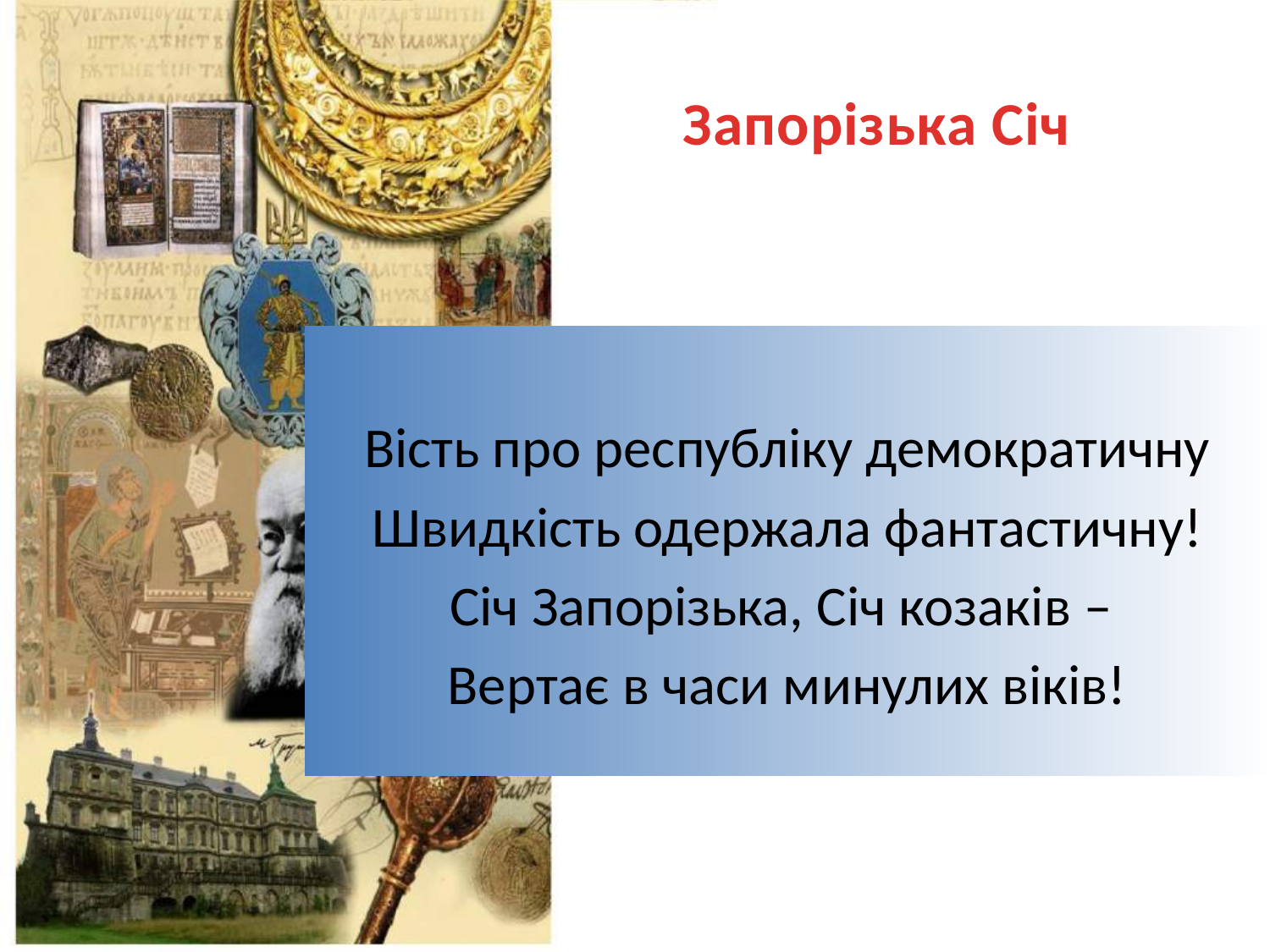

# Запорізька Січ

Вість про республіку демократичну
Швидкість одержала фантастичну!
Січ Запорізька, Січ козаків –
Вертає в часи минулих віків!